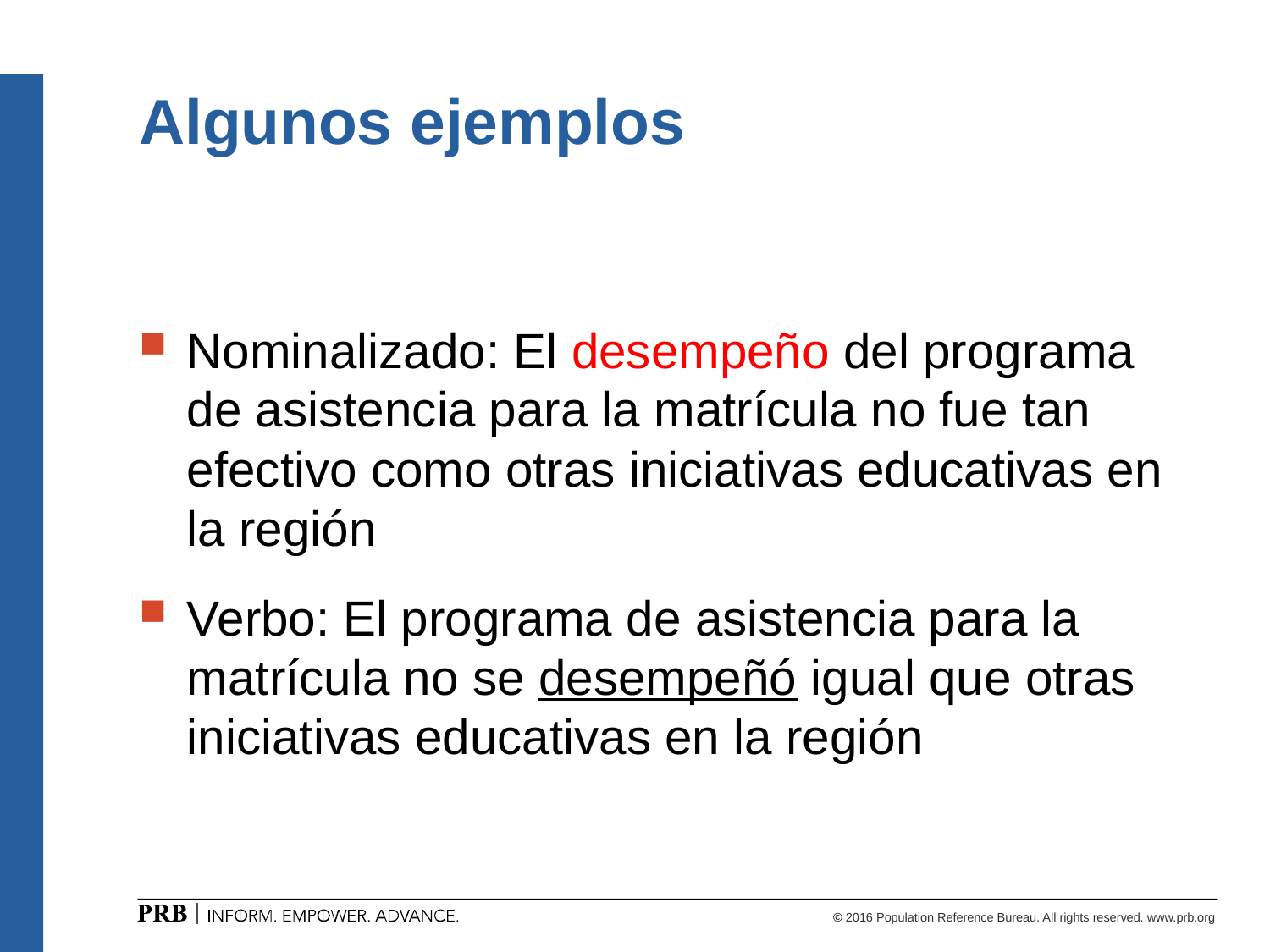

# Algunos ejemplos

Nominalizado: El desempeño del programa de asistencia para la matrícula no fue tan efectivo como otras iniciativas educativas en la región
Verbo: El programa de asistencia para la matrícula no se desempeñó igual que otras iniciativas educativas en la región